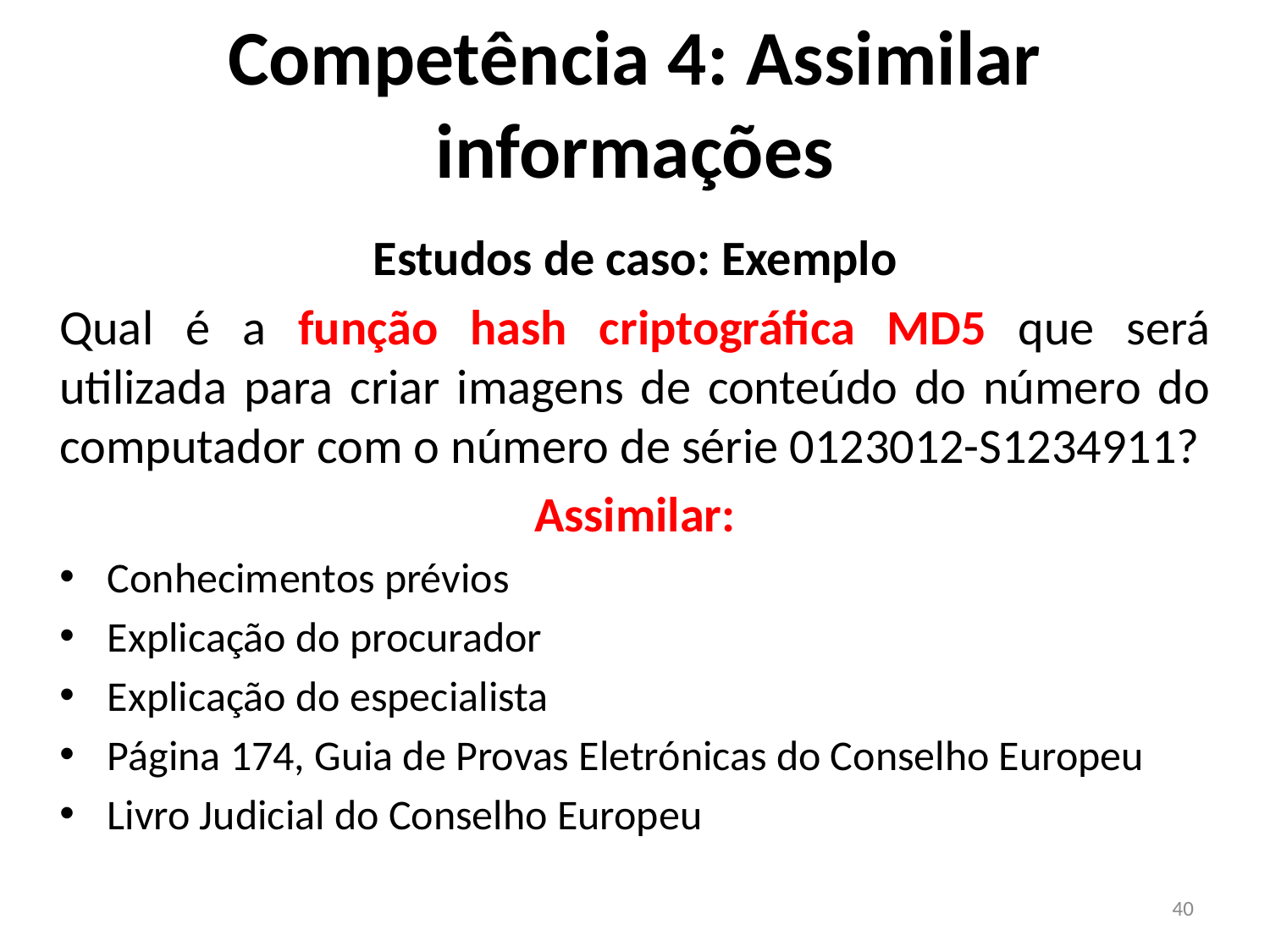

# Competência 4: Assimilar informações
Estudos de caso: Exemplo
Qual é a função hash criptográfica MD5 que será utilizada para criar imagens de conteúdo do número do computador com o número de série 0123012-S1234911?
Assimilar:
Conhecimentos prévios
Explicação do procurador
Explicação do especialista
Página 174, Guia de Provas Eletrónicas do Conselho Europeu
Livro Judicial do Conselho Europeu
40